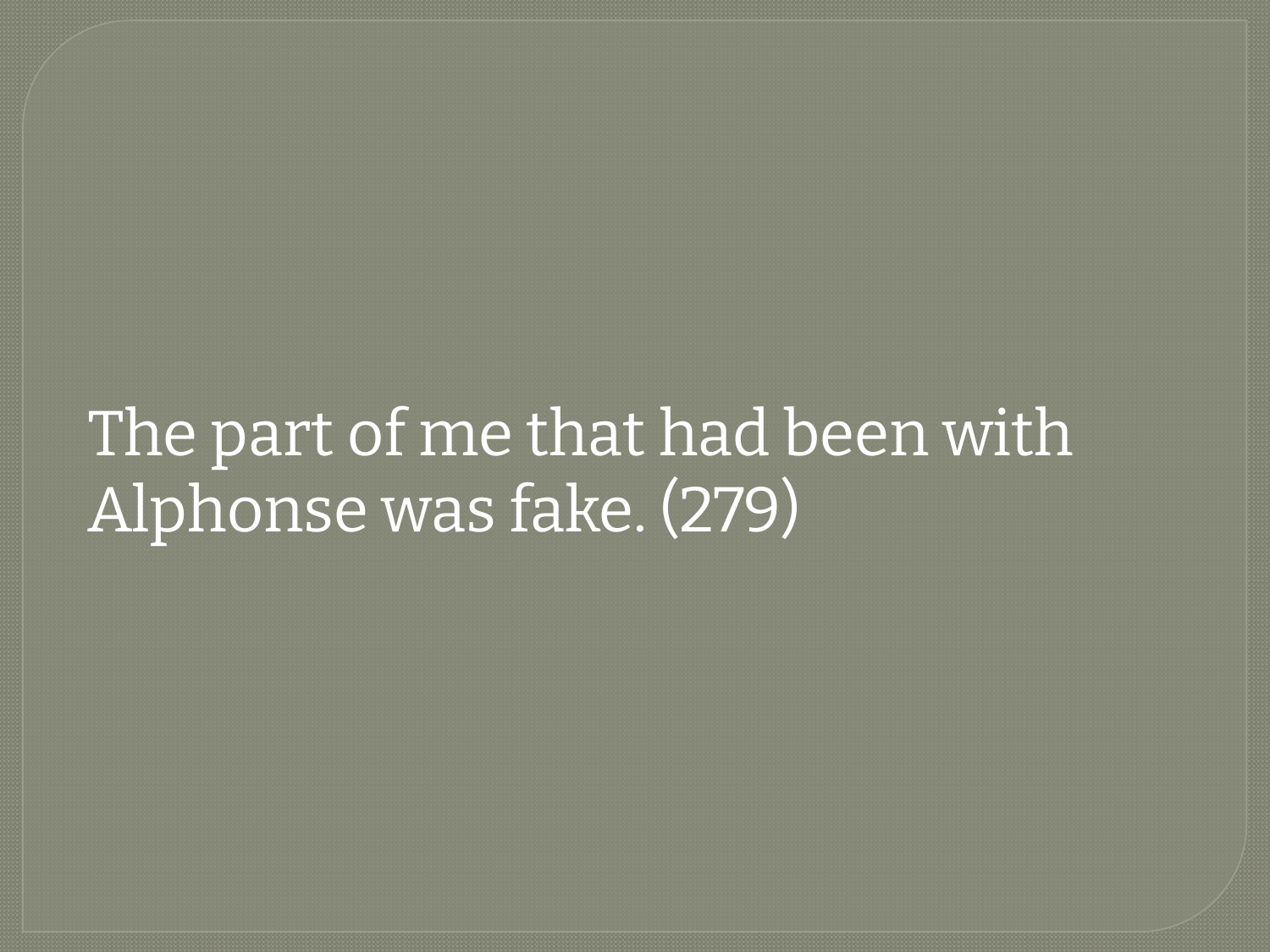

The part of me that had been with Alphonse was fake. (279)